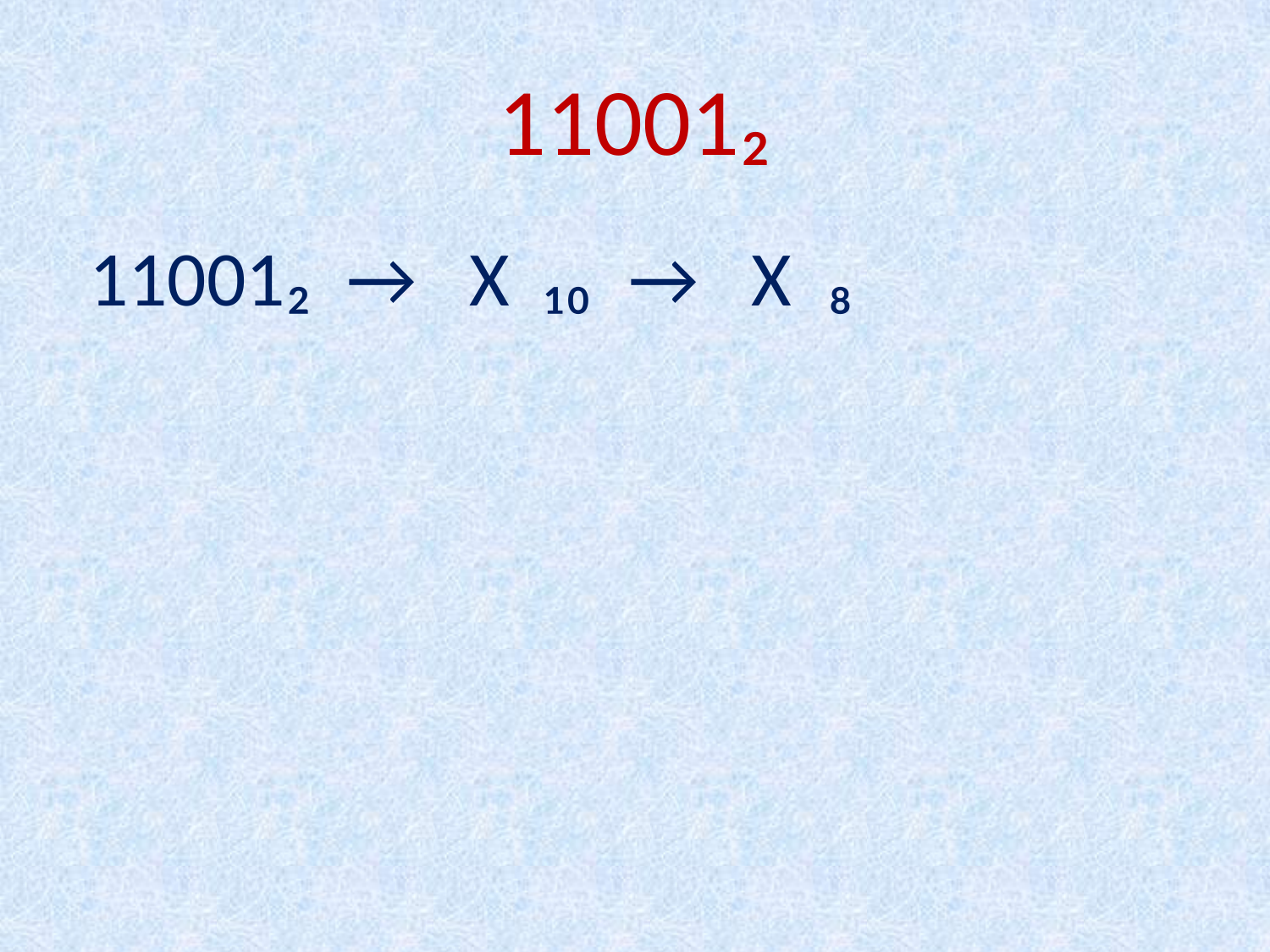

# 11001₂
 11001₂  →   Х  ₁₀  →   Х  ₈